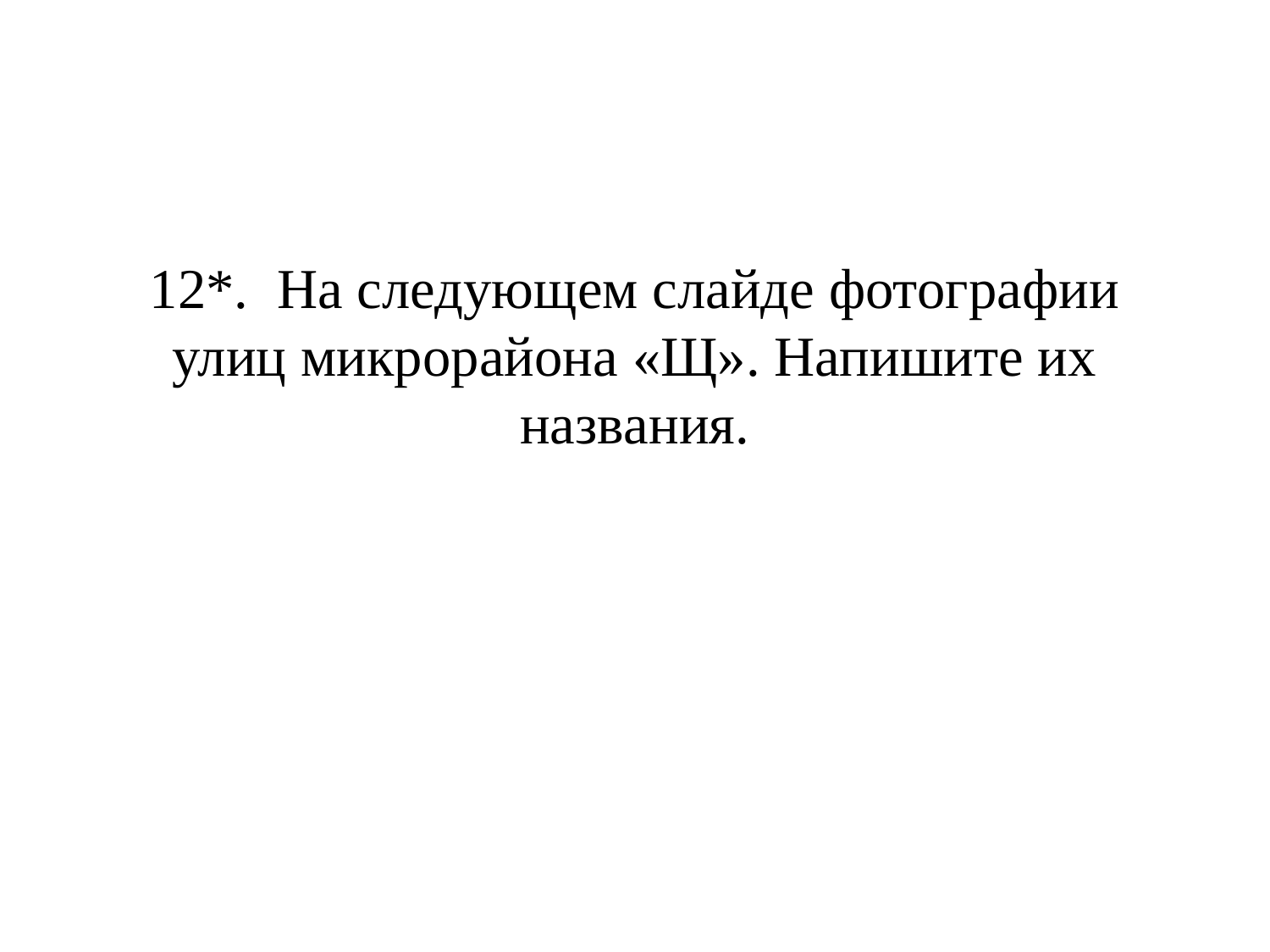

12*.  На следующем слайде фотографии улиц микрорайона «Щ». Напишите их названия.